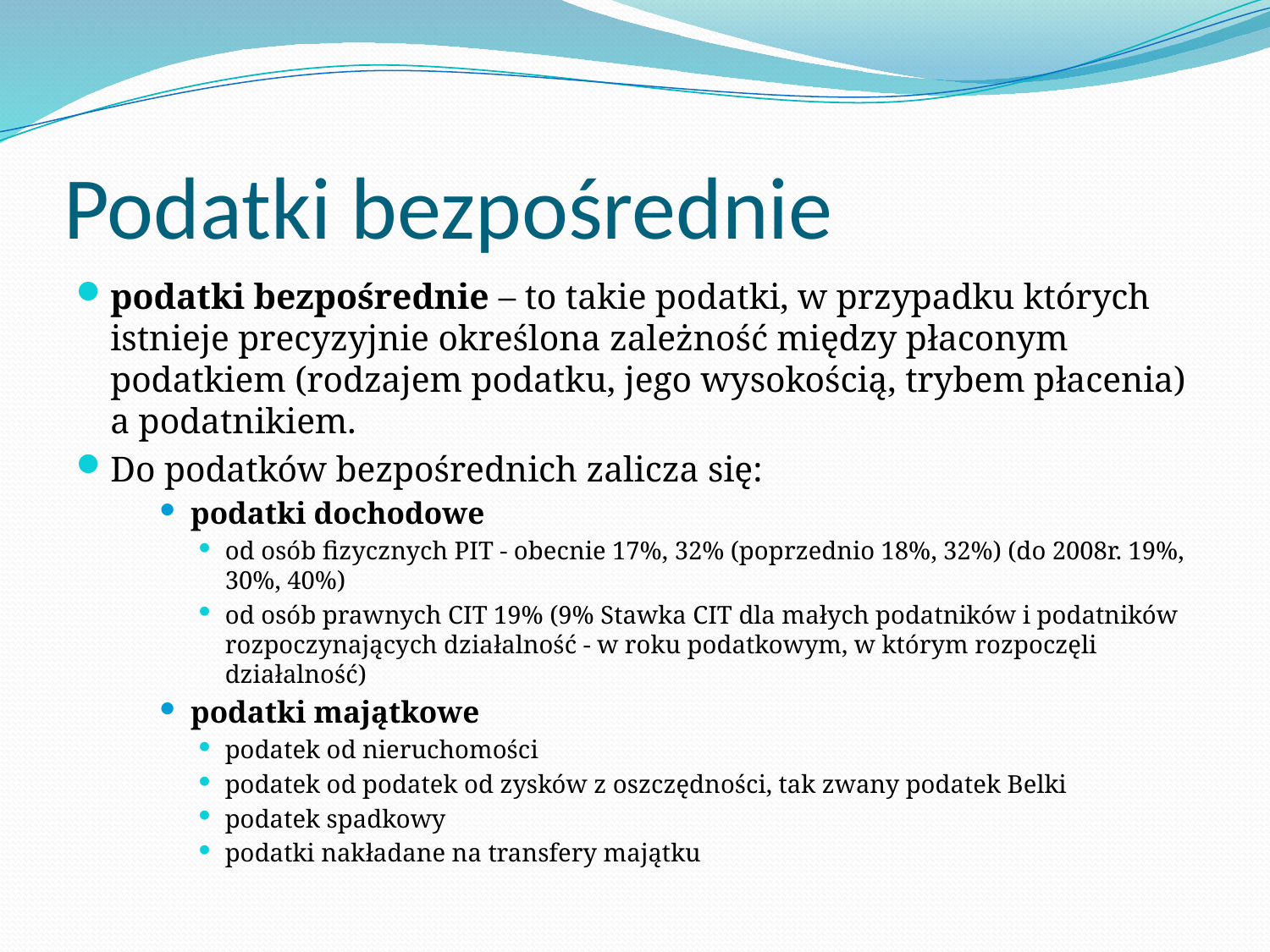

# Podatki bezpośrednie
podatki bezpośrednie – to takie podatki, w przypadku których istnieje precyzyjnie określona zależność między płaconym podatkiem (rodzajem podatku, jego wysokością, trybem płacenia) a podatnikiem.
Do podatków bezpośrednich zalicza się:
podatki dochodowe
od osób fizycznych PIT - obecnie 17%, 32% (poprzednio 18%, 32%) (do 2008r. 19%, 30%, 40%)
od osób prawnych CIT 19% (9% Stawka CIT dla małych podatników i podatników rozpoczynających działalność - w roku podatkowym, w którym rozpoczęli działalność)
podatki majątkowe
podatek od nieruchomości
podatek od podatek od zysków z oszczędności, tak zwany podatek Belki
podatek spadkowy
podatki nakładane na transfery majątku